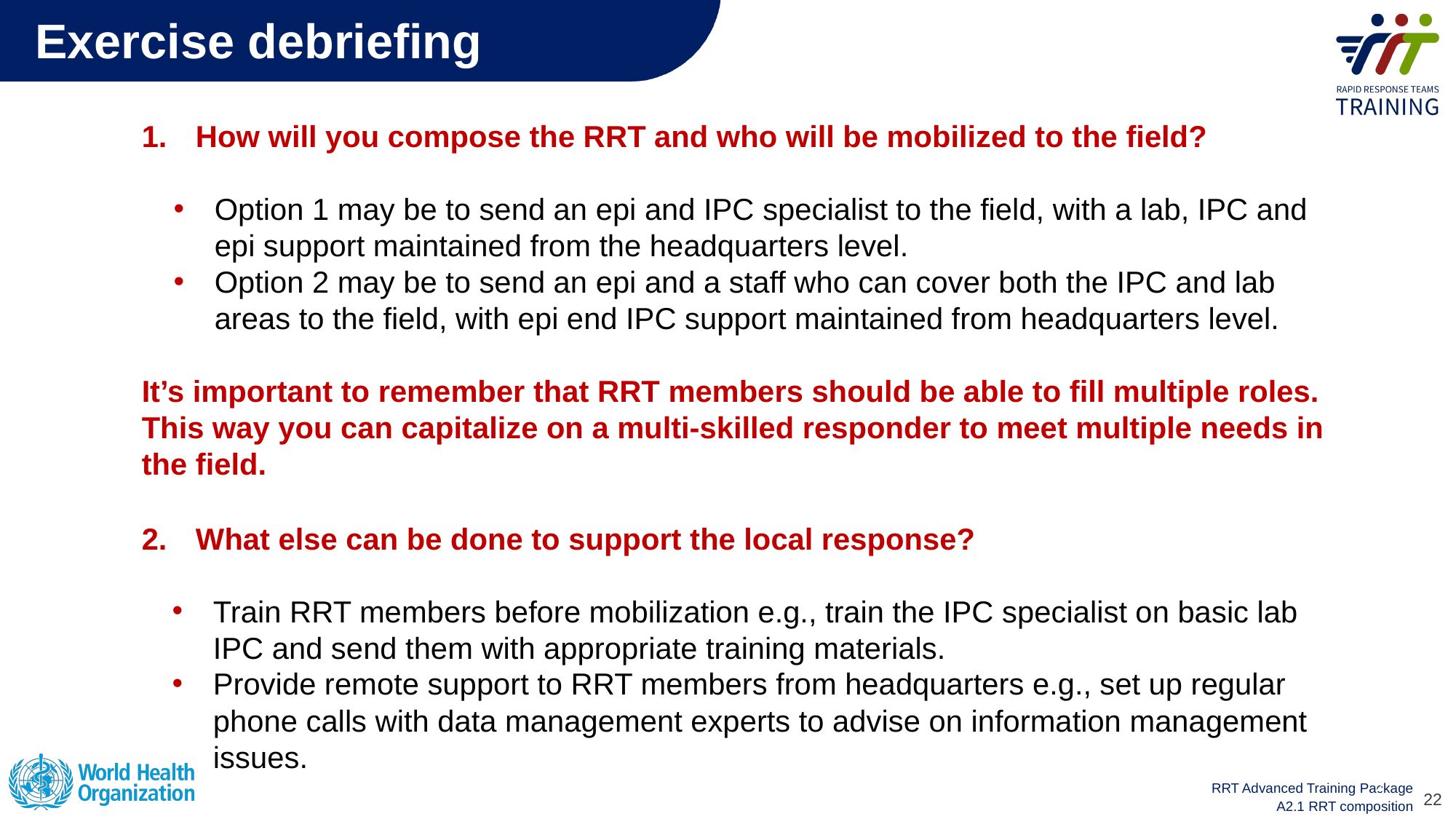

# Exercise debriefing
How will you compose the RRT and who will be mobilized to the field?
Option 1 may be to send an epi and IPC specialist to the field, with a lab, IPC and epi support maintained from the headquarters level.
Option 2 may be to send an epi and a staff who can cover both the IPC and lab areas to the field, with epi end IPC support maintained from headquarters level.

It’s important to remember that RRT members should be able to fill multiple roles. This way you can capitalize on a multi-skilled responder to meet multiple needs in the field.

What else can be done to support the local response?
Train RRT members before mobilization e.g., train the IPC specialist on basic lab IPC and send them with appropriate training materials.
Provide remote support to RRT members from headquarters e.g., set up regular phone calls with data management experts to advise on information management issues.

22